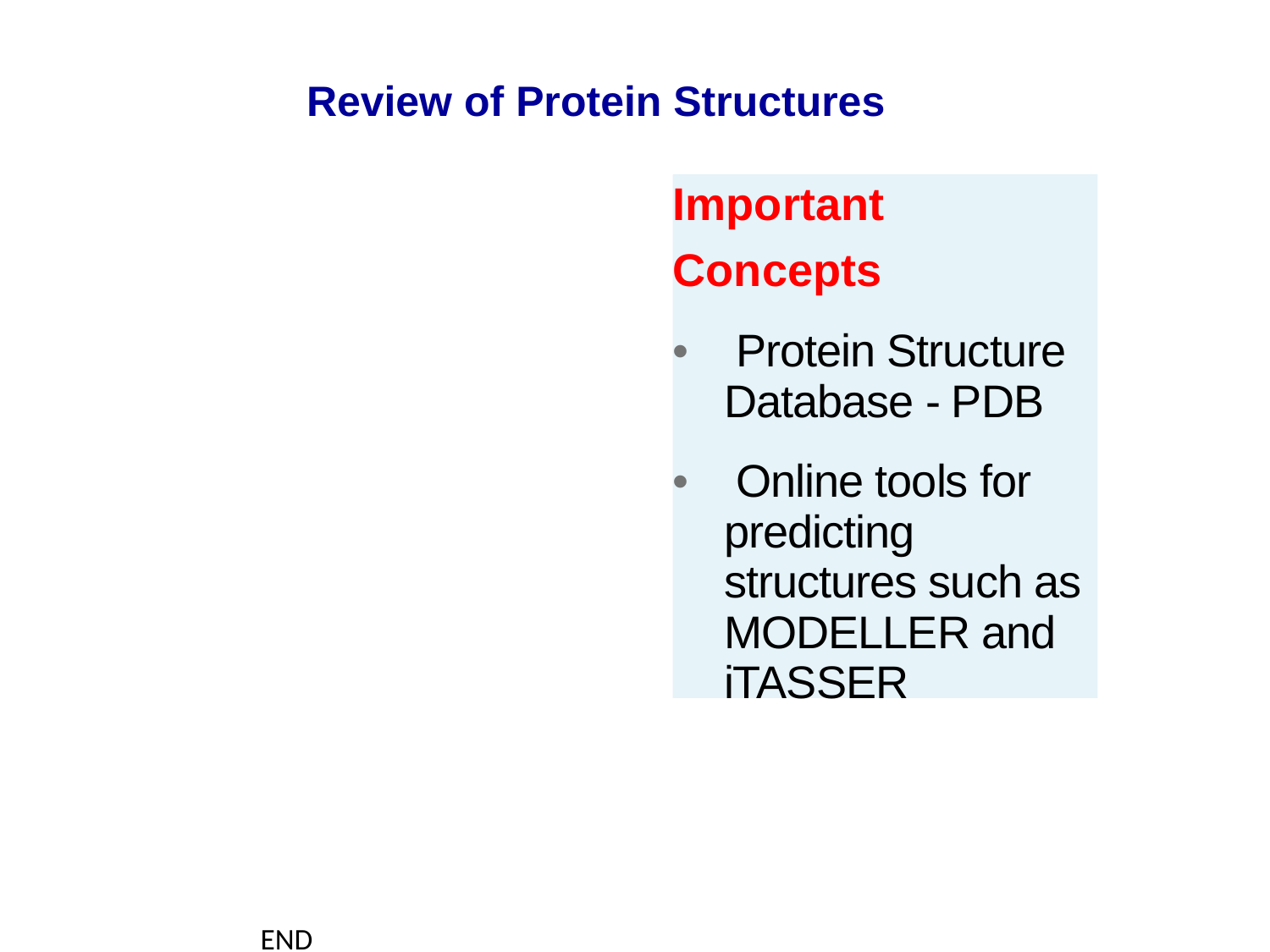

Review of Protein Structures
Important
Concepts
•    Protein Structure Database - PDB
•    Online tools for predicting structures such as MODELLER and iTASSER
END